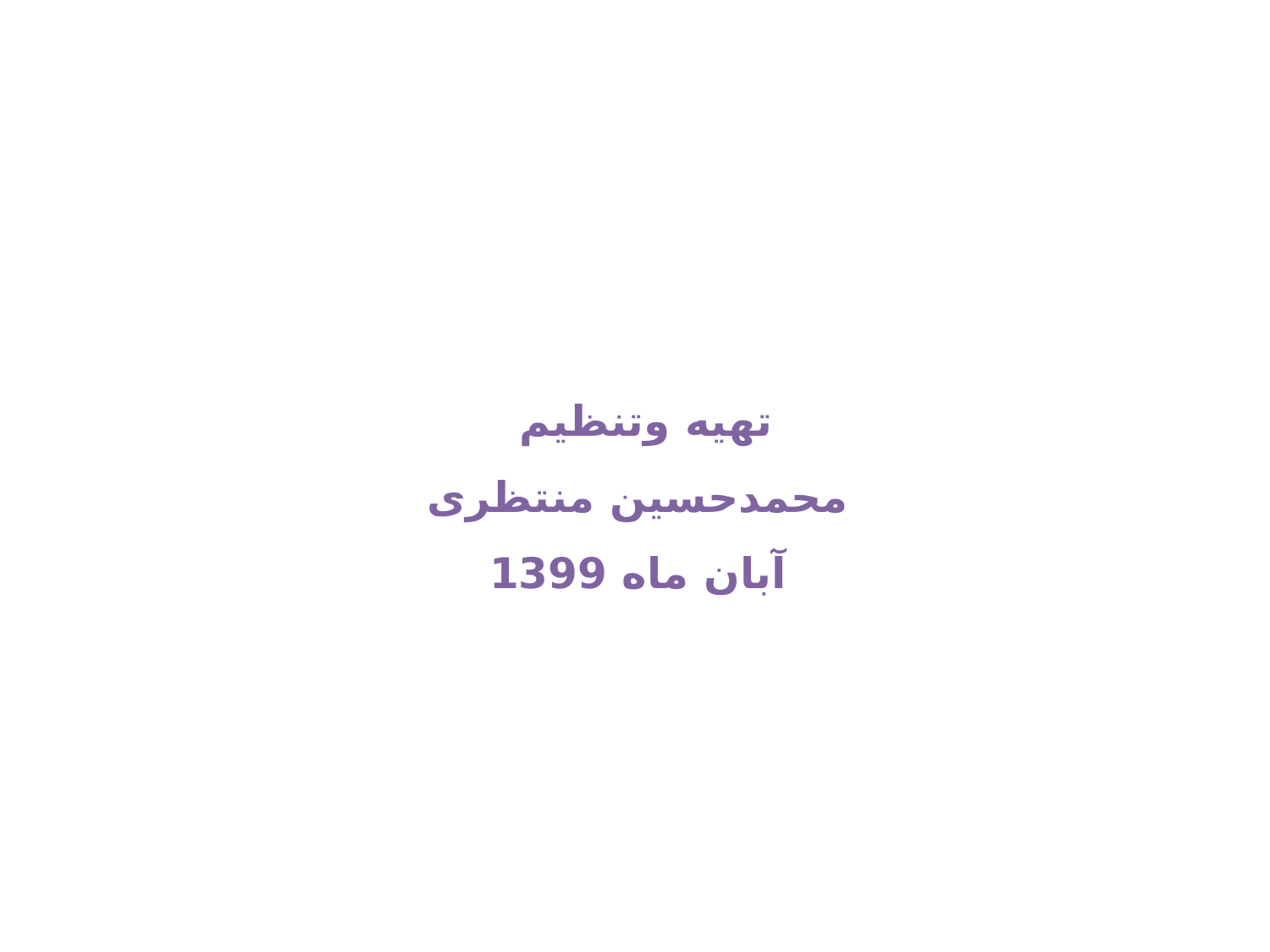

تهیه وتنظیم
محمدحسین منتظری
آبان ماه 1399